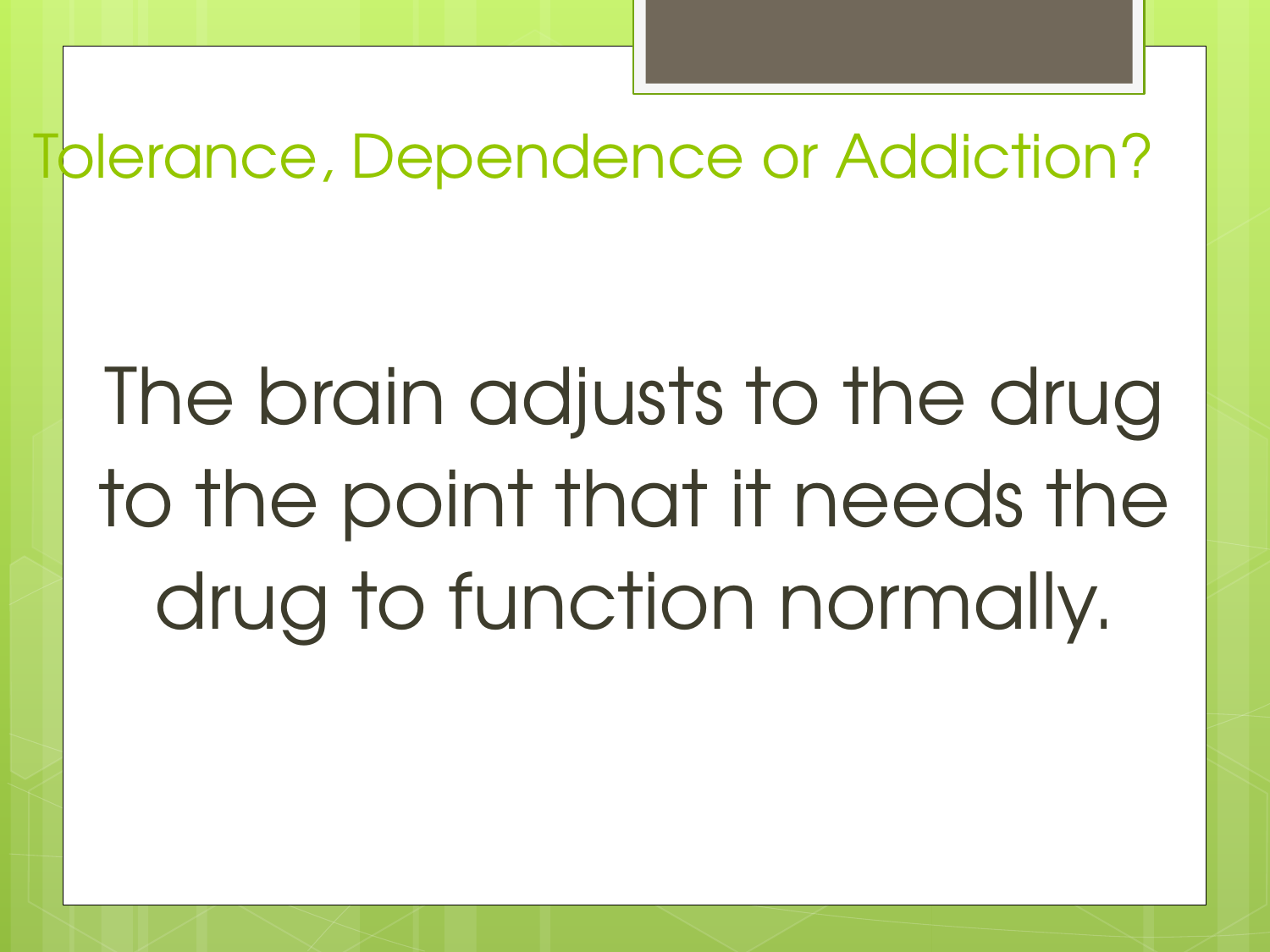

# Tolerance, Dependence or Addiction?

The brain adjusts to the drug to the point that it needs the drug to function normally.